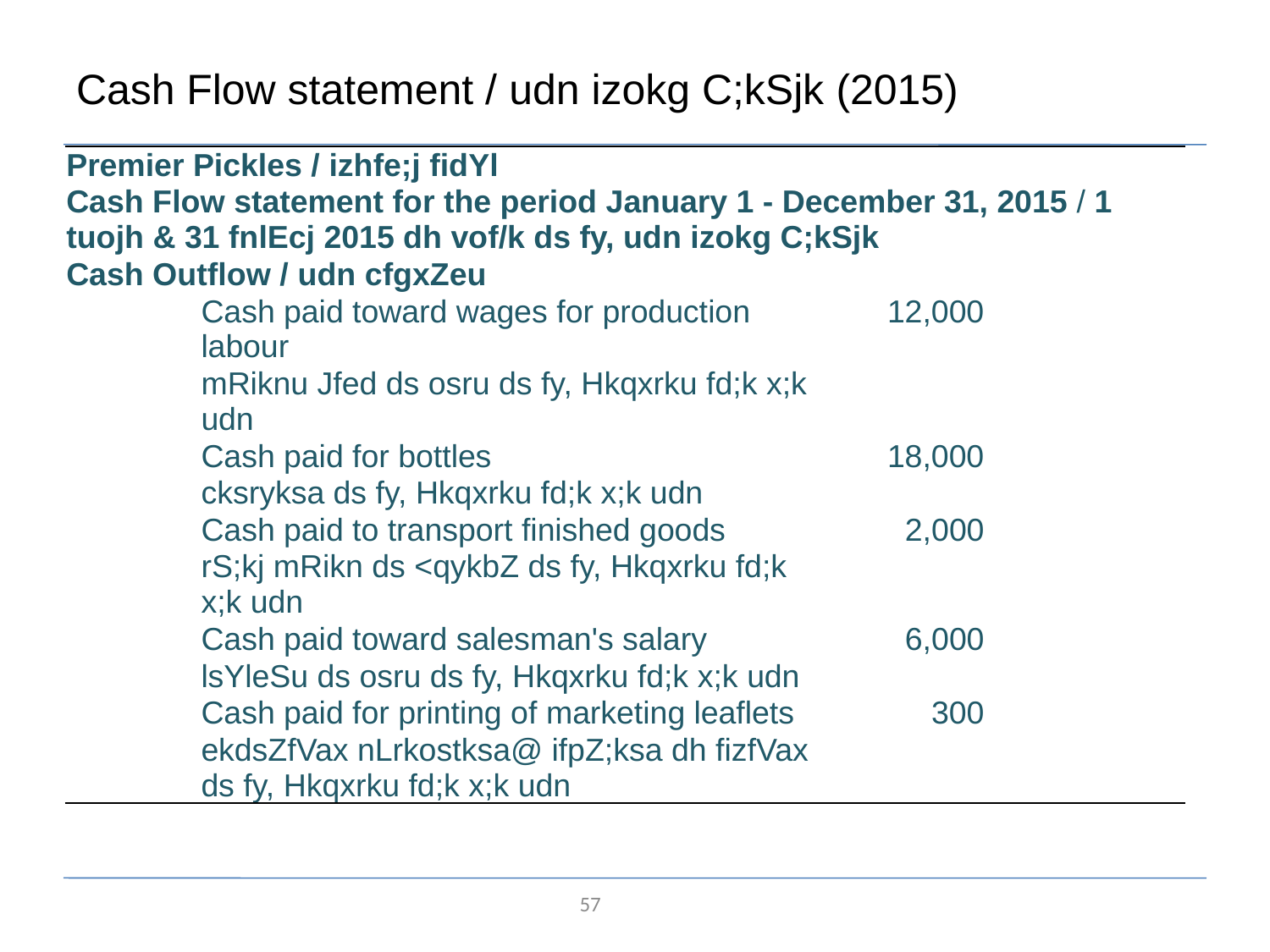

# Cash Flow statement / udn izokg C;kSjk (2015)
| Premier Pickles / izhfe;j fidYl |  |  |  |
| --- | --- | --- | --- |
| Cash Flow statement for the period January 1 - December 31, 2015 / 1 tuojh & 31 fnlEcj 2015 dh vof/k ds fy, udn izokg C;kSjk |  |  |  |
| Cash Outflow / udn cfgxZeu |  |  |  |
|  | Cash paid toward wages for production labour | 12,000 |  |
|  | mRiknu Jfed ds osru ds fy, Hkqxrku fd;k x;k udn |  |  |
|  | Cash paid for bottles | 18,000 |  |
|  | cksryksa ds fy, Hkqxrku fd;k x;k udn |  |  |
|  | Cash paid to transport finished goods | 2,000 |  |
|  | rS;kj mRikn ds <qykbZ ds fy, Hkqxrku fd;k x;k udn |  |  |
|  | Cash paid toward salesman's salary | 6,000 |  |
|  | lsYleSu ds osru ds fy, Hkqxrku fd;k x;k udn |  |  |
|  | Cash paid for printing of marketing leaflets | 300 |  |
|  | ekdsZfVax nLrkostksa@ ifpZ;ksa dh fizfVax ds fy, Hkqxrku fd;k x;k udn |  |  |
57